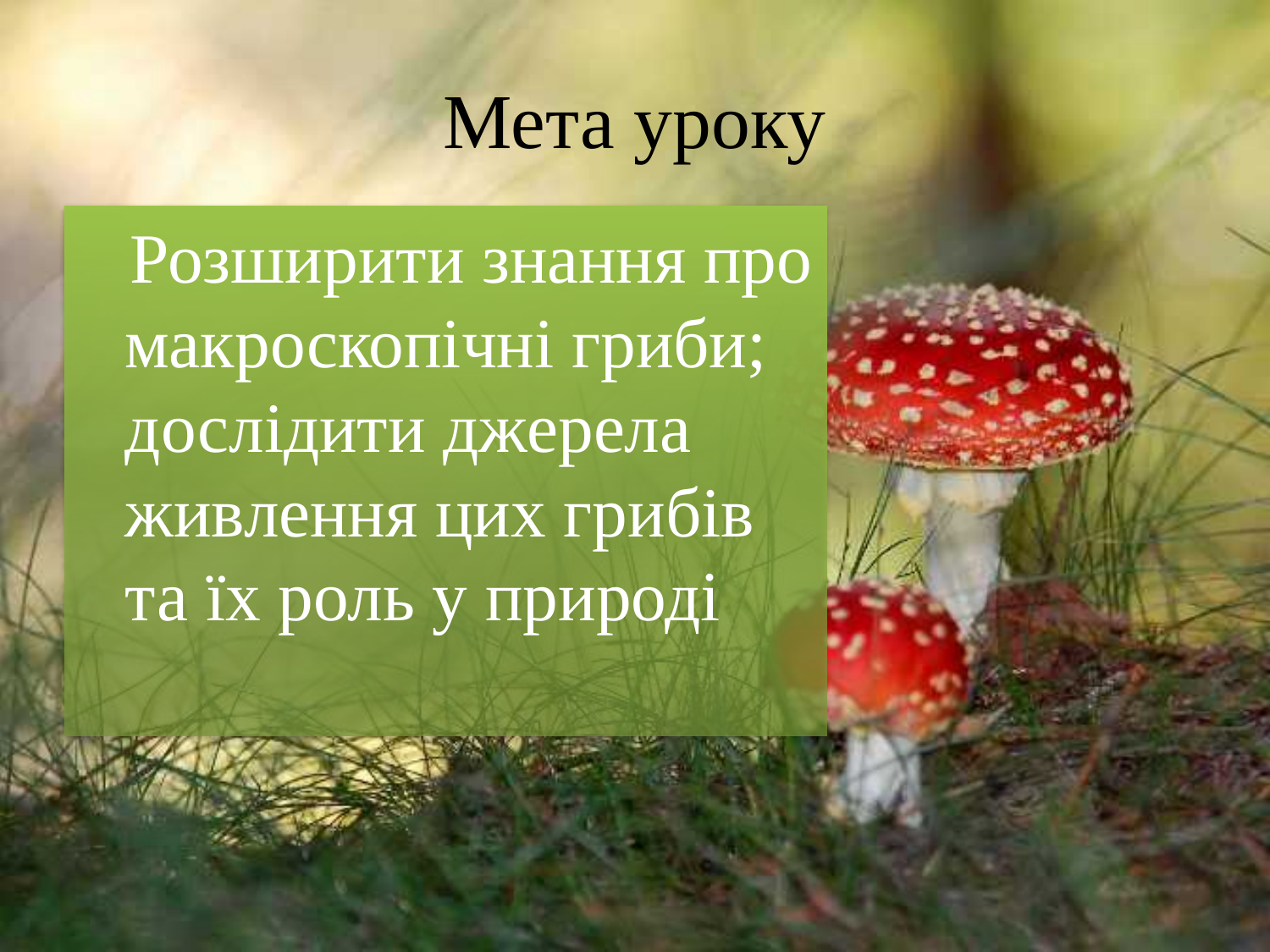

# Мета уроку
   Розширити знання про макроскопічні гриби; дослідити джерела живлення цих грибів та їх роль у природі